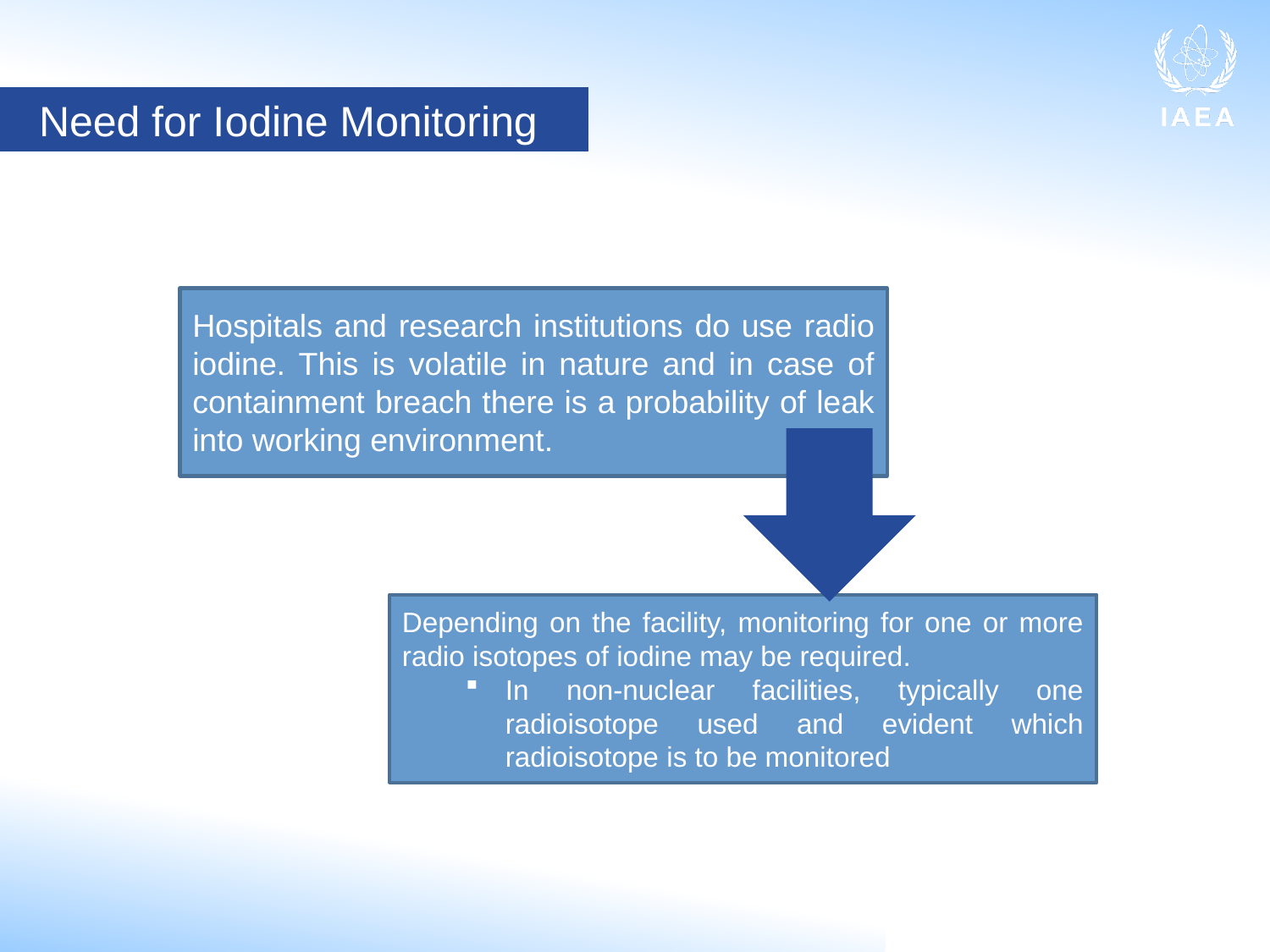

Need for Iodine Monitoring

Hospitals and research institutions do use radio iodine. This is volatile in nature and in case of containment breach there is a probability of leak into working environment.

Depending on the facility, monitoring for one or more radio isotopes of iodine may be required.
In non-nuclear facilities, typically one radioisotope used and evident which radioisotope is to be monitored